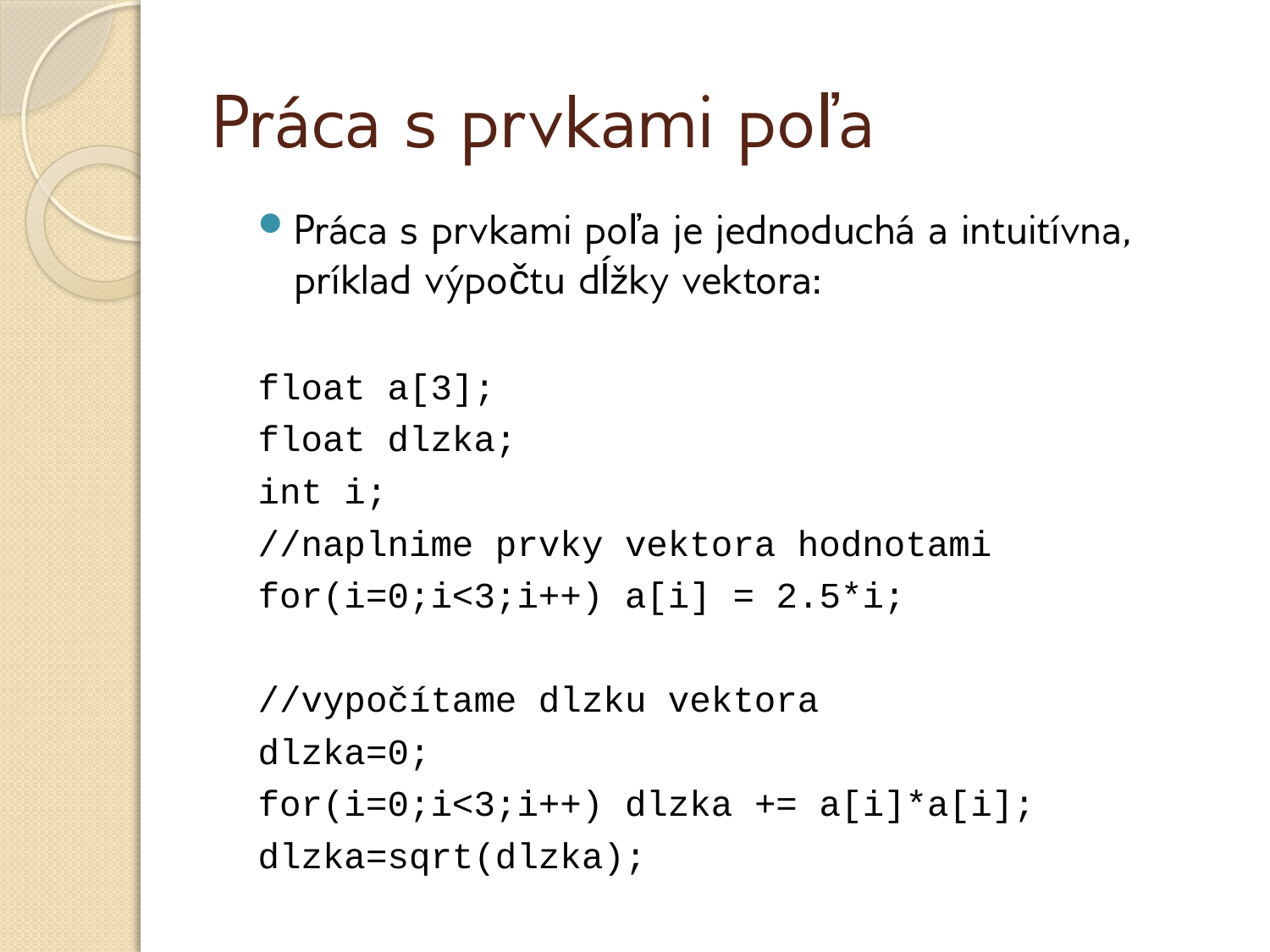

# Práca s prvkami poľa
Práca s prvkami poľa je jednoduchá a intuitívna, príklad výpočtu dĺžky vektora:

float a[3];
float dlzka;
int i;
//naplnime prvky vektora hodnotami
for(i=0;i<3;i++) a[i] = 2.5*i;

//vypočítame dlzku vektora
dlzka=0;
for(i=0;i<3;i++) dlzka += a[i]*a[i];
dlzka=sqrt(dlzka);